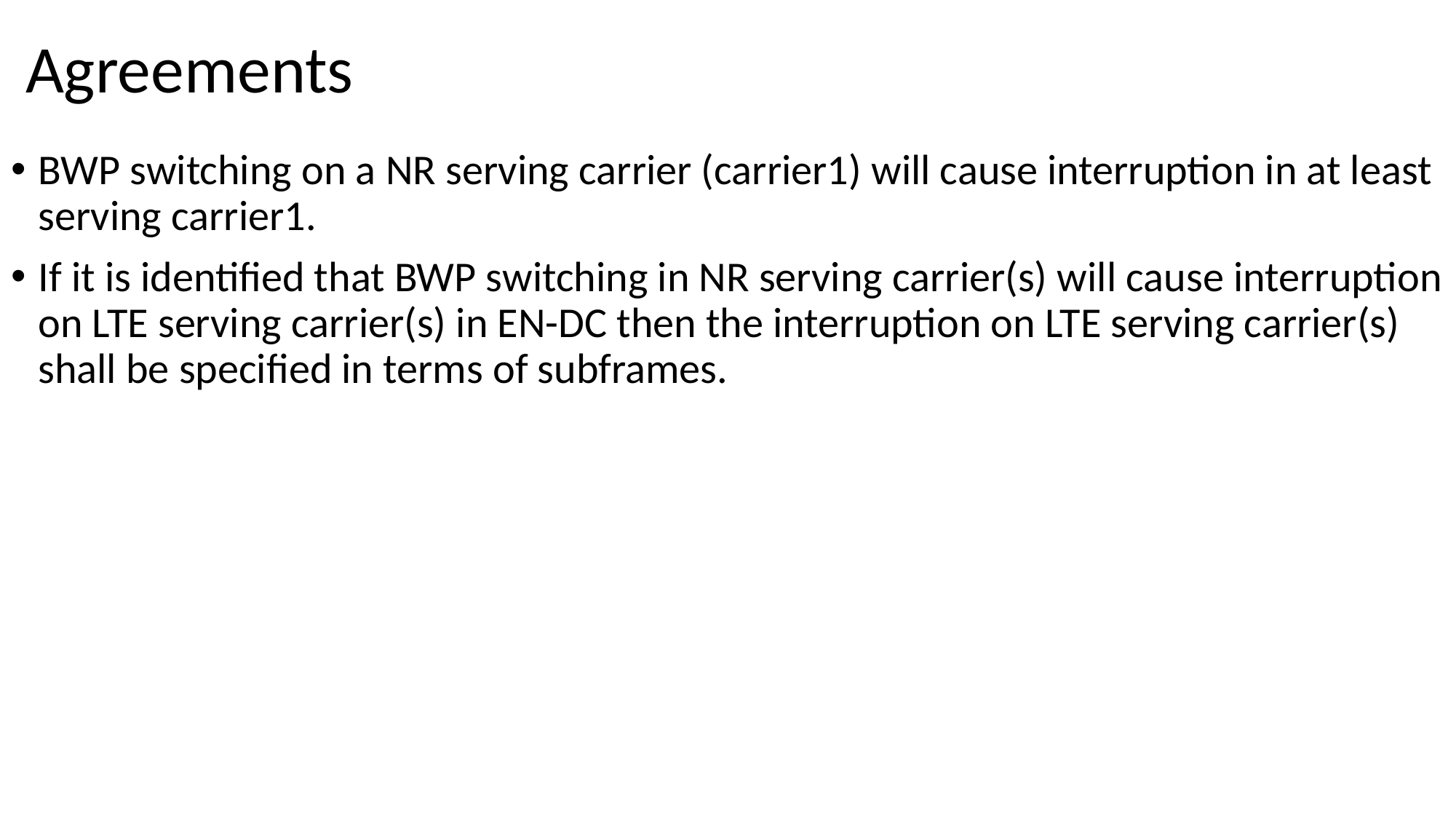

# Agreements
BWP switching on a NR serving carrier (carrier1) will cause interruption in at least serving carrier1.
If it is identified that BWP switching in NR serving carrier(s) will cause interruption on LTE serving carrier(s) in EN-DC then the interruption on LTE serving carrier(s) shall be specified in terms of subframes.